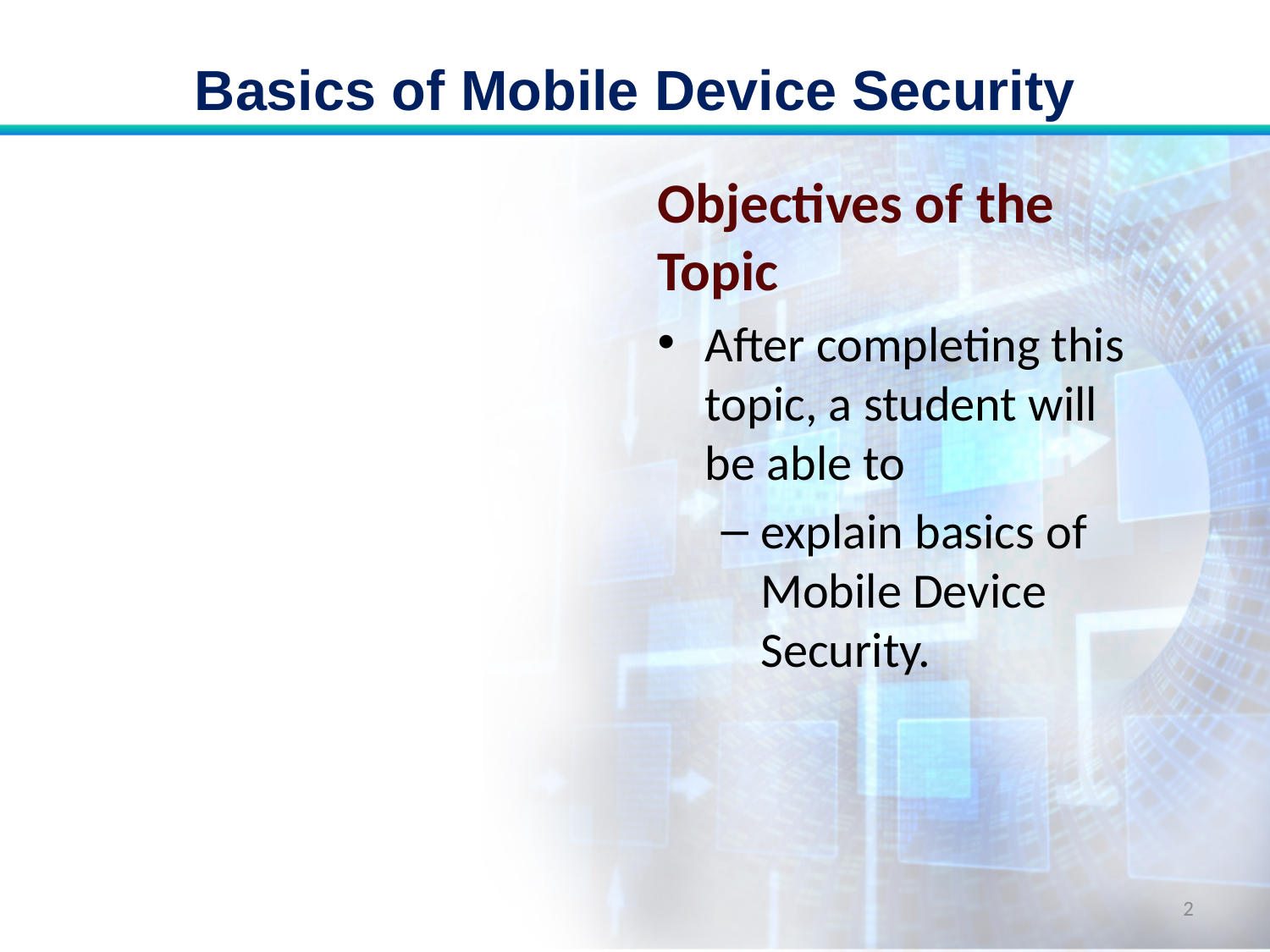

# Basics of Mobile Device Security
Objectives of the Topic
After completing this topic, a student will be able to
explain basics of Mobile Device Security.
2